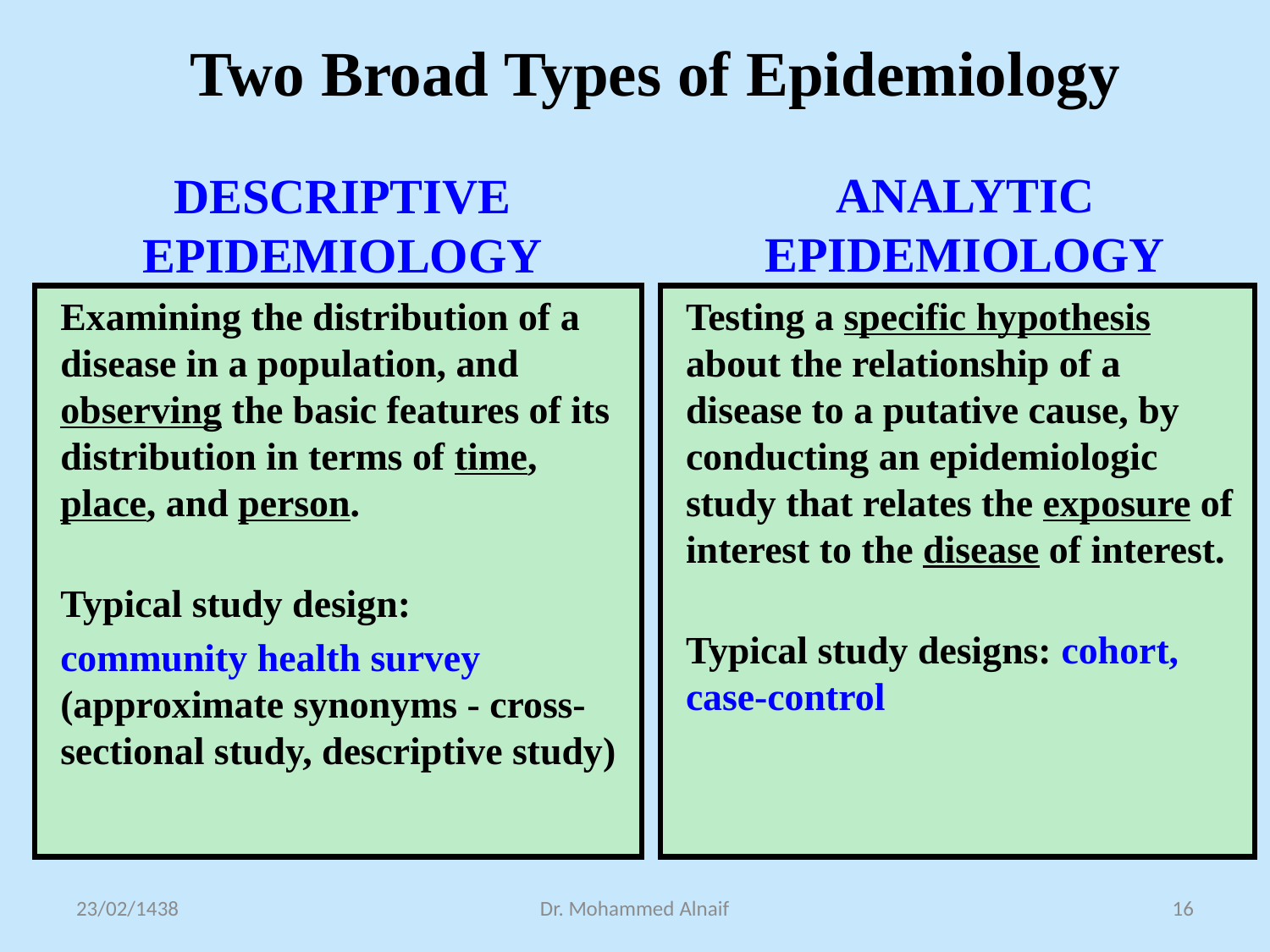

# Two Broad Types of Epidemiology
ANALYTIC EPIDEMIOLOGY
DESCRIPTIVE EPIDEMIOLOGY
	Examining the distribution of a disease in a population, and observing the basic features of its distribution in terms of time, place, and person.
					    Typical study design:
 	community health survey (approximate synonyms - cross-sectional study, descriptive study)

	Testing a specific hypothesis about the relationship of a disease to a putative cause, by conducting an epidemiologic study that relates the exposure of interest to the disease of interest.
				         Typical study designs: cohort, case-control
23/02/1438
Dr. Mohammed Alnaif
16